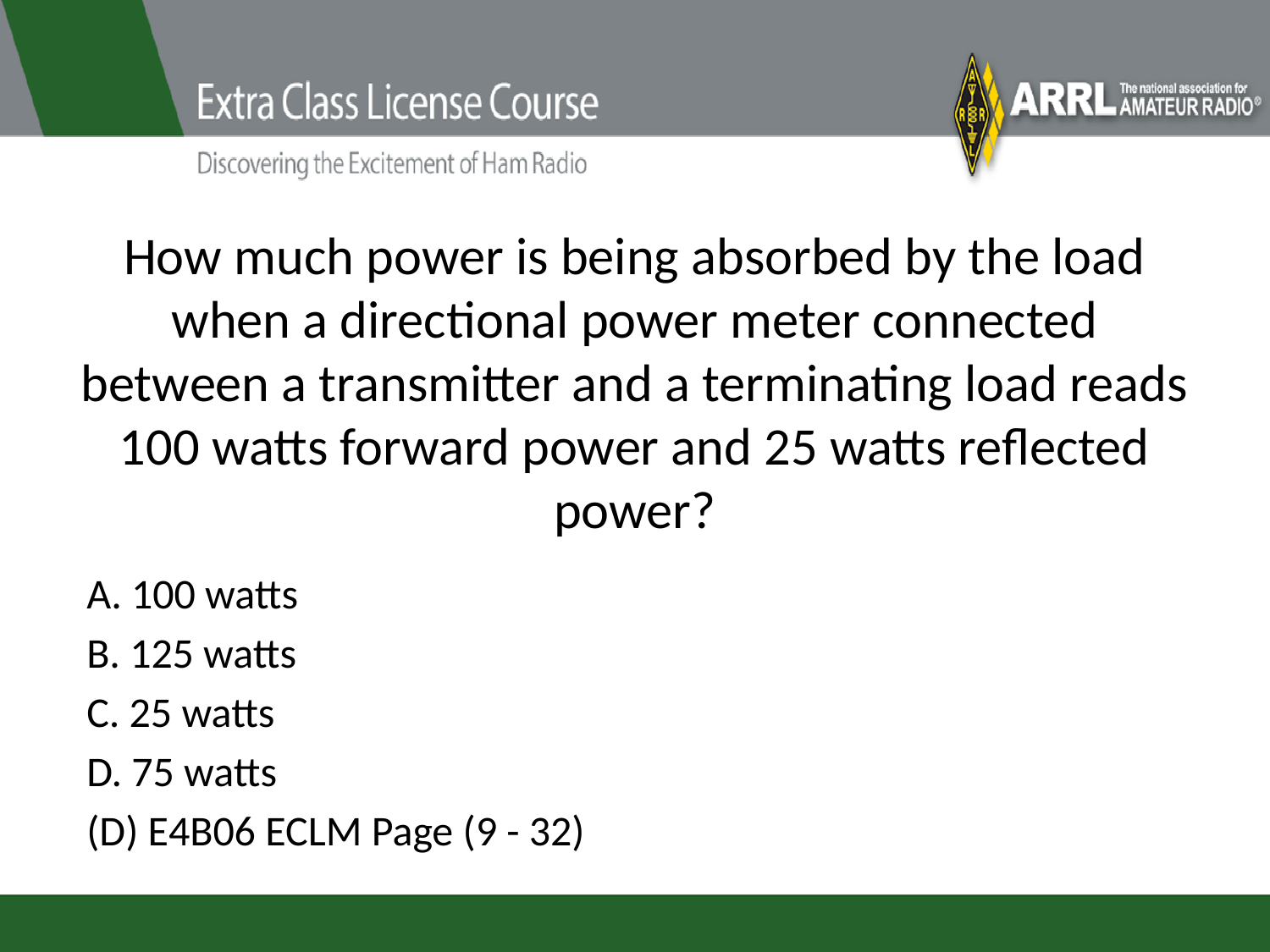

# How much power is being absorbed by the load when a directional power meter connected between a transmitter and a terminating load reads 100 watts forward power and 25 watts reflected power?
A. 100 watts
B. 125 watts
C. 25 watts
D. 75 watts
(D) E4B06 ECLM Page (9 - 32)